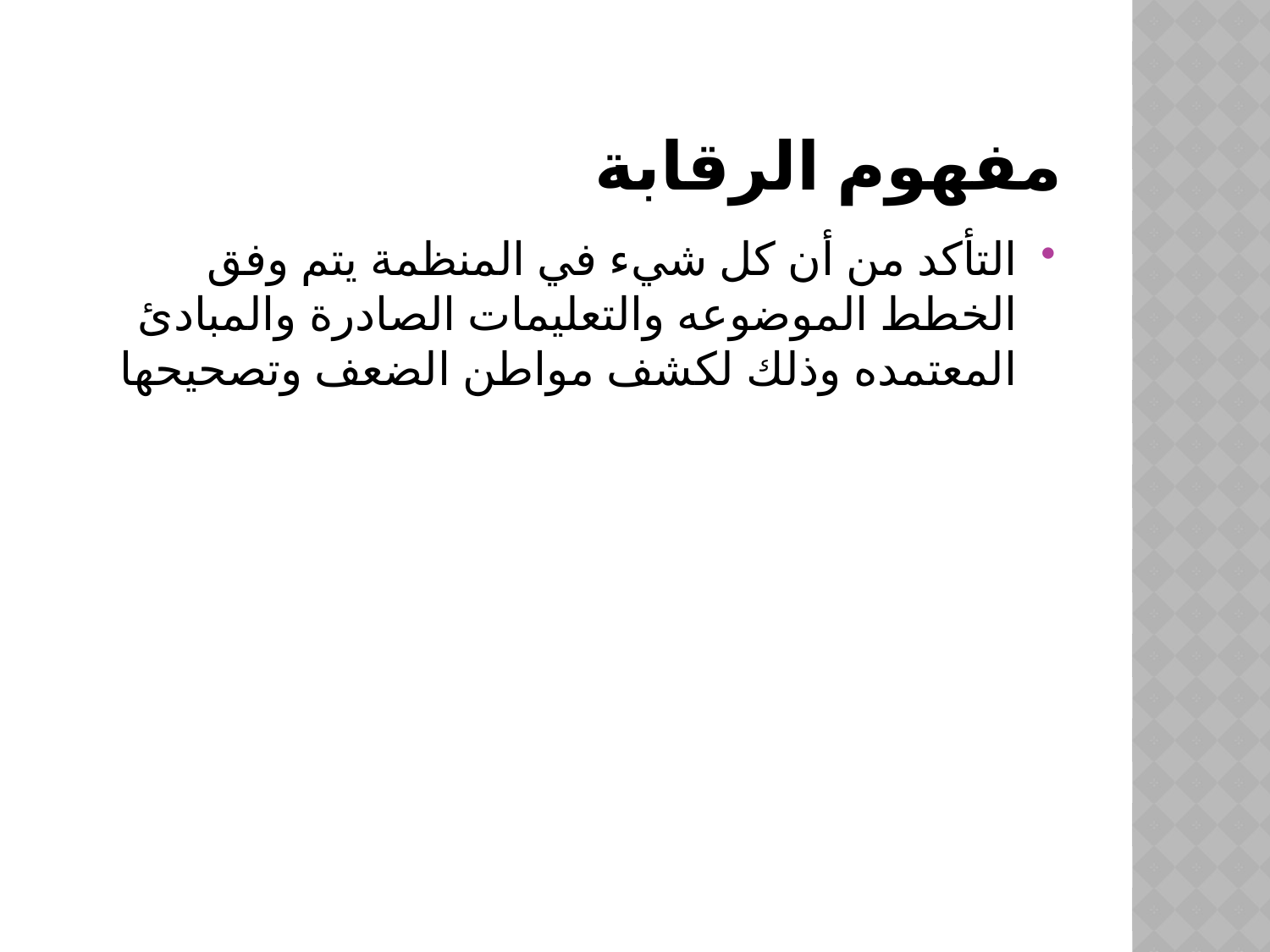

# مفهوم الرقابة
التأكد من أن كل شيء في المنظمة يتم وفق الخطط الموضوعه والتعليمات الصادرة والمبادئ المعتمده وذلك لكشف مواطن الضعف وتصحيحها